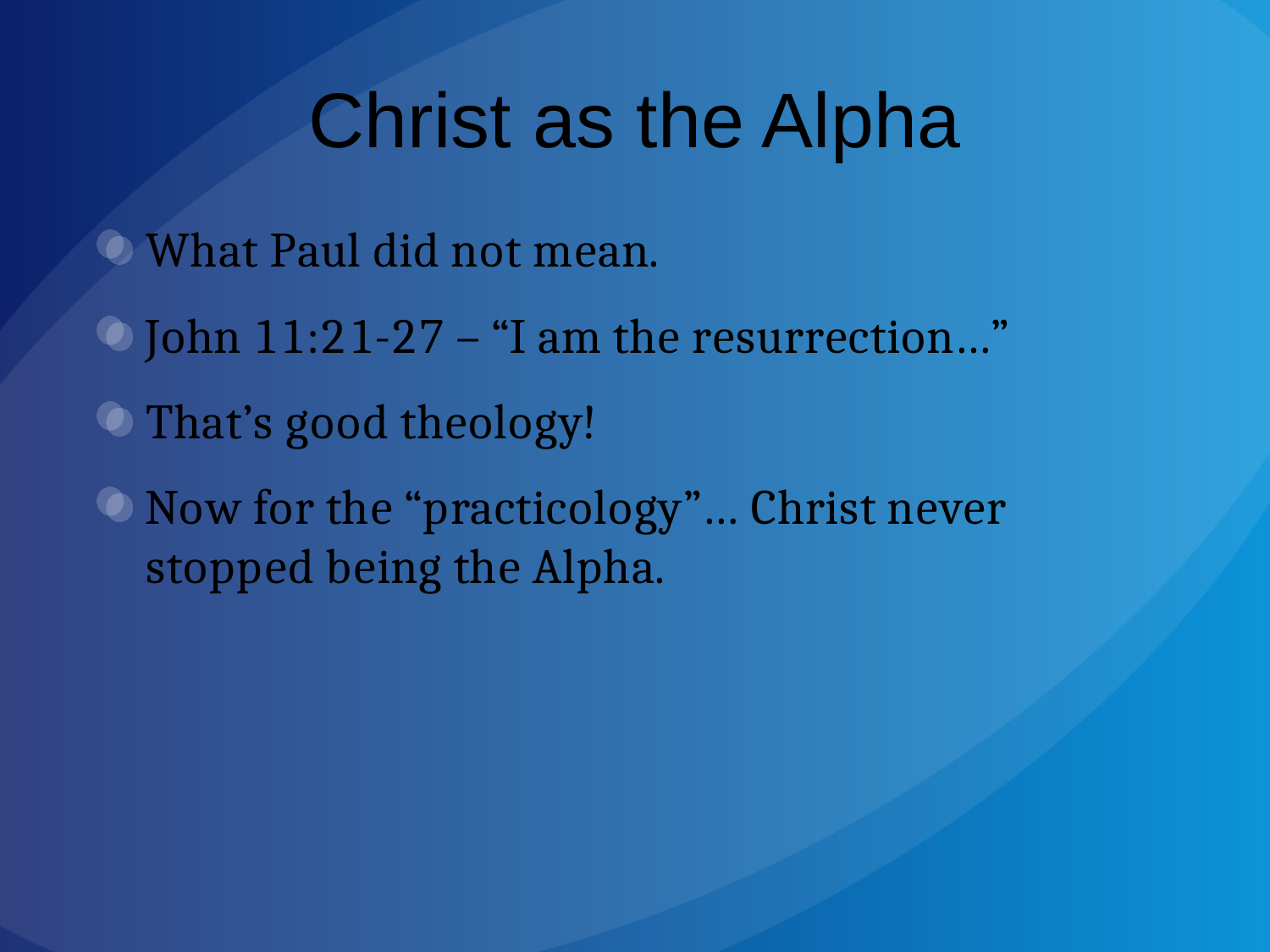

# Christ as the Alpha
What Paul did not mean.
John 11:21-27 – “I am the resurrection…”
That’s good theology!
Now for the “practicology”… Christ never stopped being the Alpha.